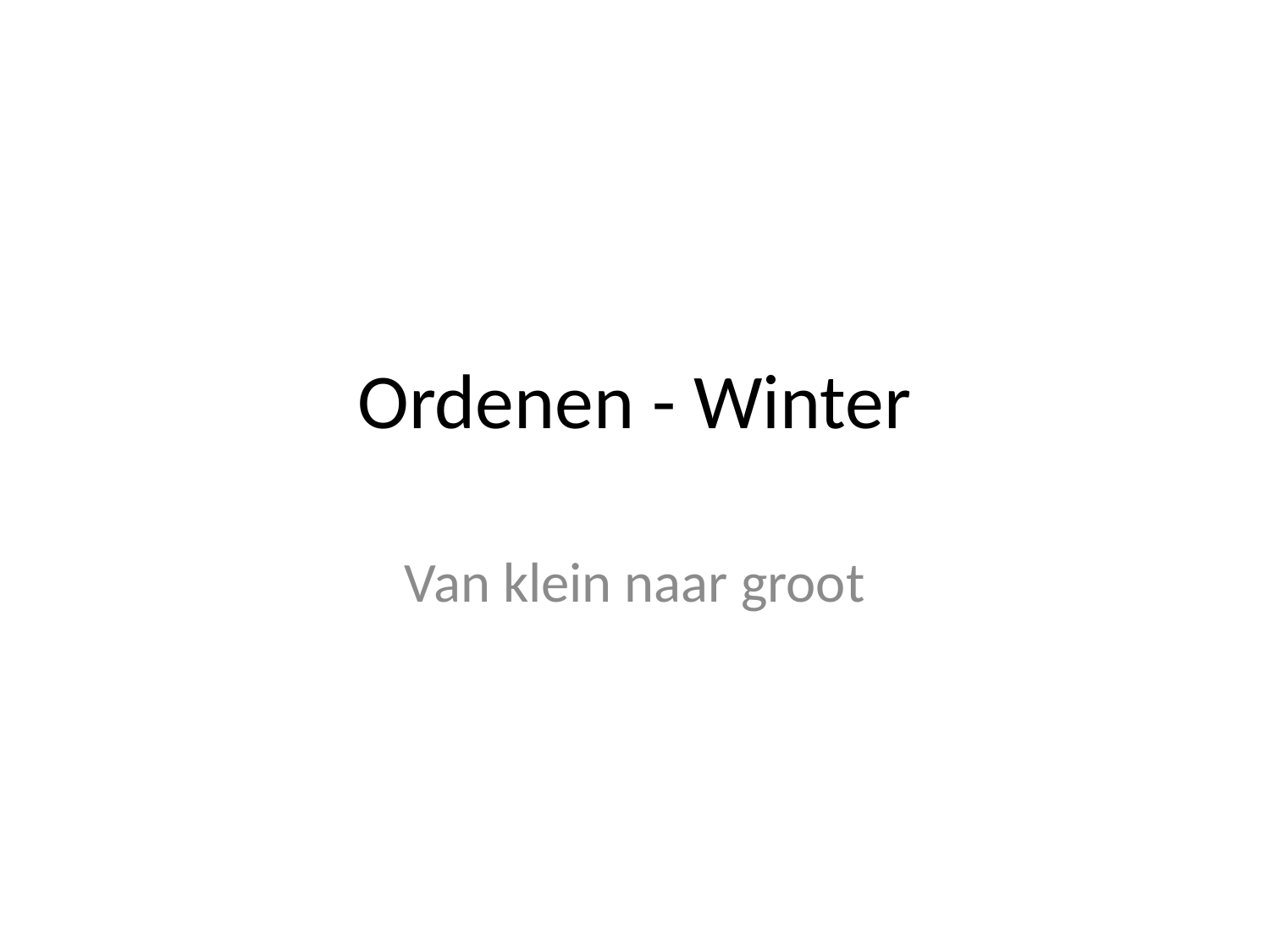

# Ordenen - Winter
Van klein naar groot